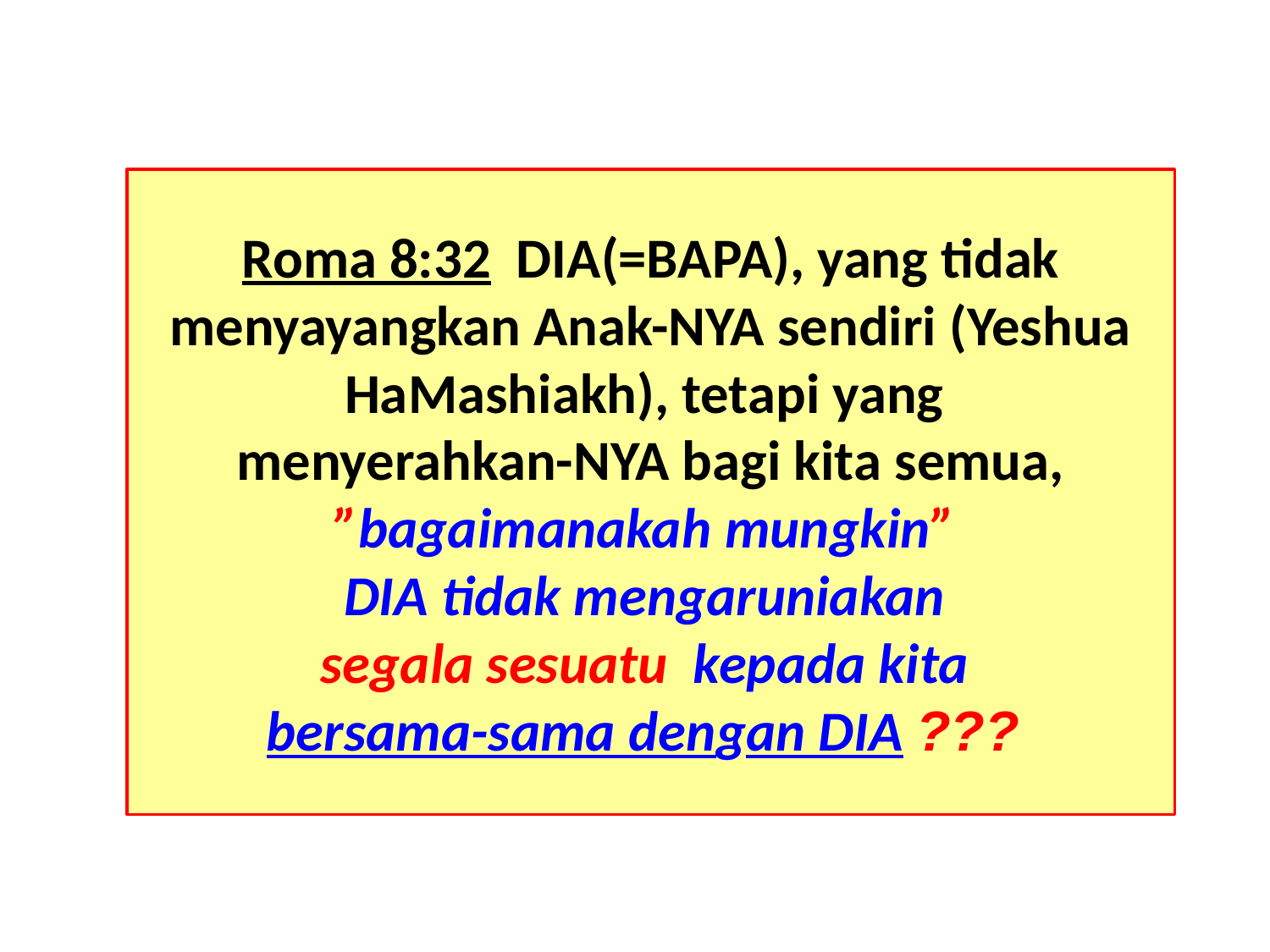

# Roma 8:32  DIA(=BAPA), yang tidak menyayangkan Anak-NYA sendiri (Yeshua HaMashiakh), tetapi yang menyerahkan-NYA bagi kita semua, ”bagaimanakah mungkin” DIA tidak mengaruniakan segala sesuatu  kepada kita bersama-sama dengan DIA ???